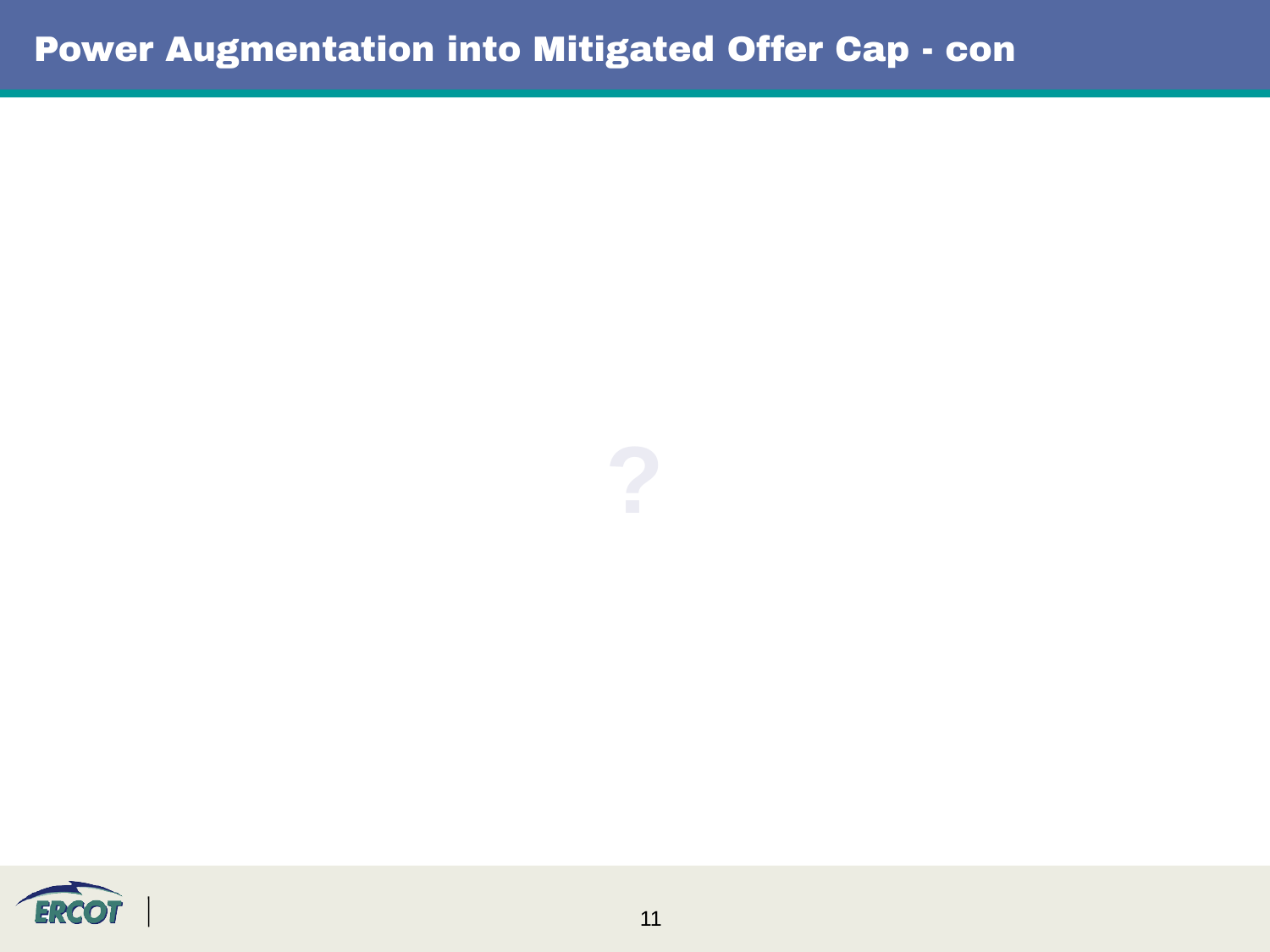

# Power Augmentation into Mitigated Offer Cap - con
?